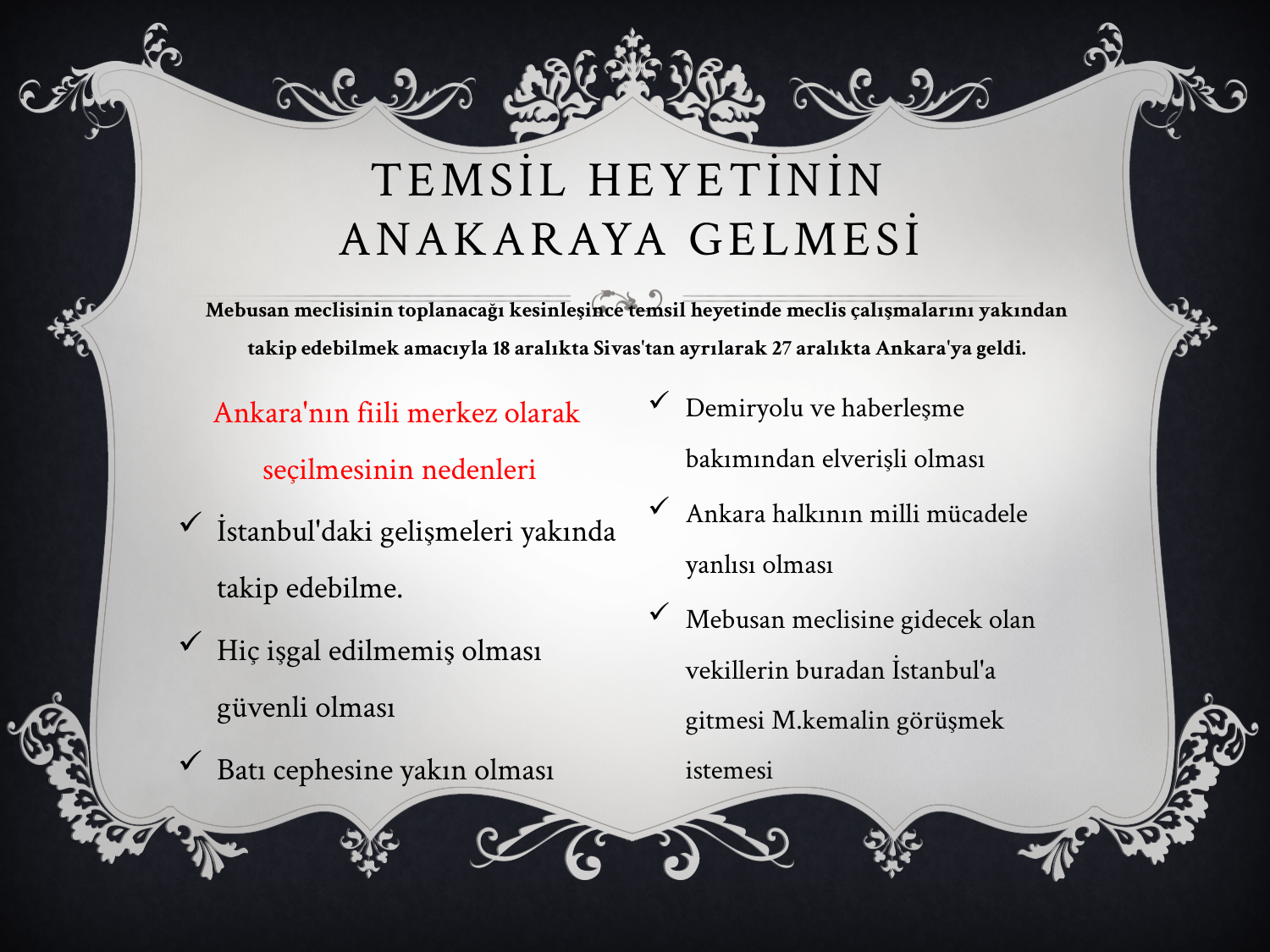

# Temsil heyetinin anakaraya gelmesi
Mebusan meclisinin toplanacağı kesinleşince temsil heyetinde meclis çalışmalarını yakından takip edebilmek amacıyla 18 aralıkta Sivas'tan ayrılarak 27 aralıkta Ankara'ya geldi.
Ankara'nın fiili merkez olarak  seçilmesinin nedenleri
İstanbul'daki gelişmeleri yakında takip edebilme.
Hiç işgal edilmemiş olması güvenli olması
Batı cephesine yakın olması

Demiryolu ve haberleşme bakımından elverişli olması
Ankara halkının milli mücadele yanlısı olması
Mebusan meclisine gidecek olan vekillerin buradan İstanbul'a gitmesi M.kemalin görüşmek istemesi